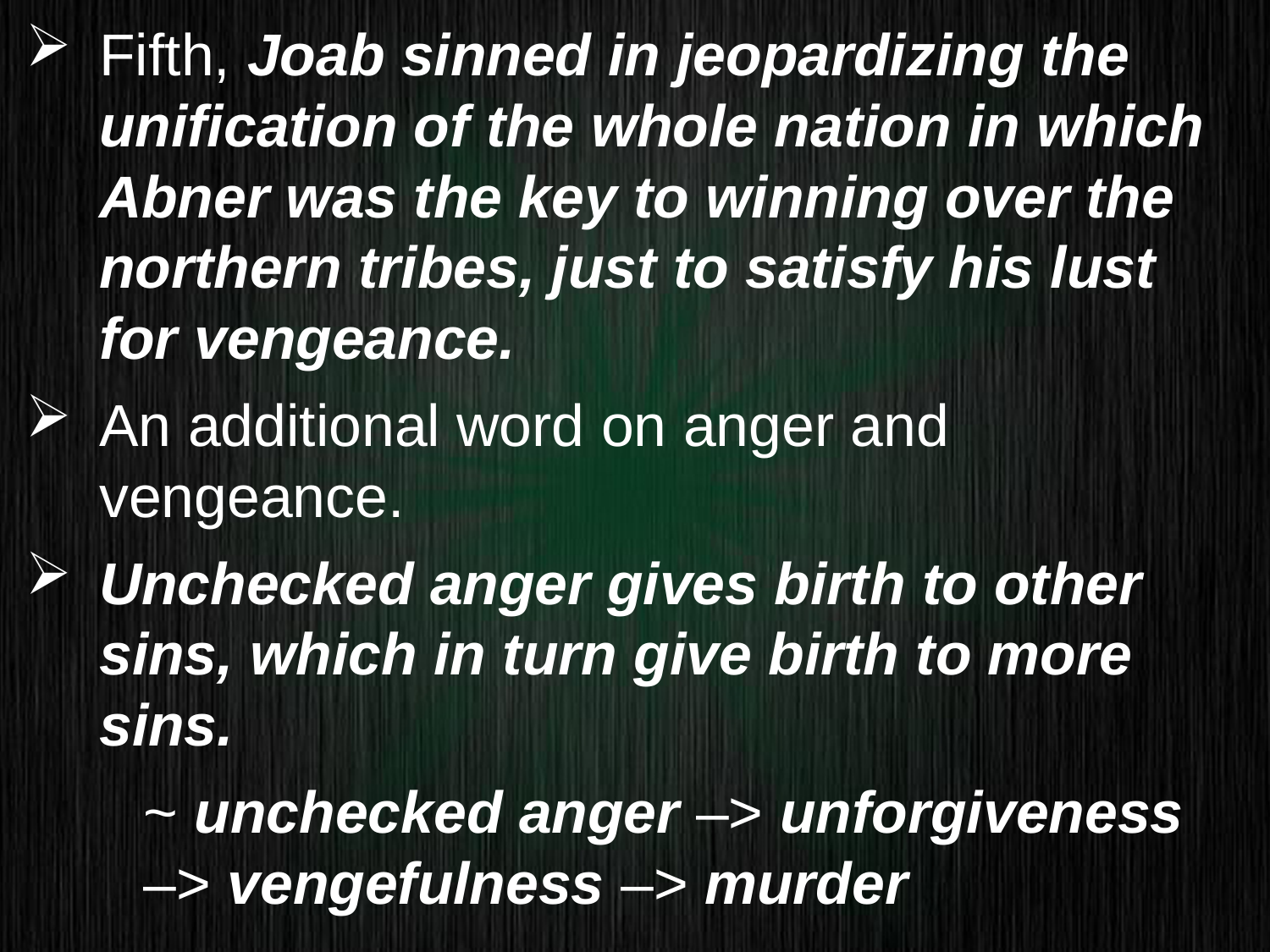

Fifth, Joab sinned in jeopardizing the unification of the whole nation in which Abner was the key to winning over the northern tribes, just to satisfy his lust for vengeance.
An additional word on anger and vengeance.
Unchecked anger gives birth to other sins, which in turn give birth to more sins.
	~ unchecked anger –> unforgiveness 		–> vengefulness –> murder